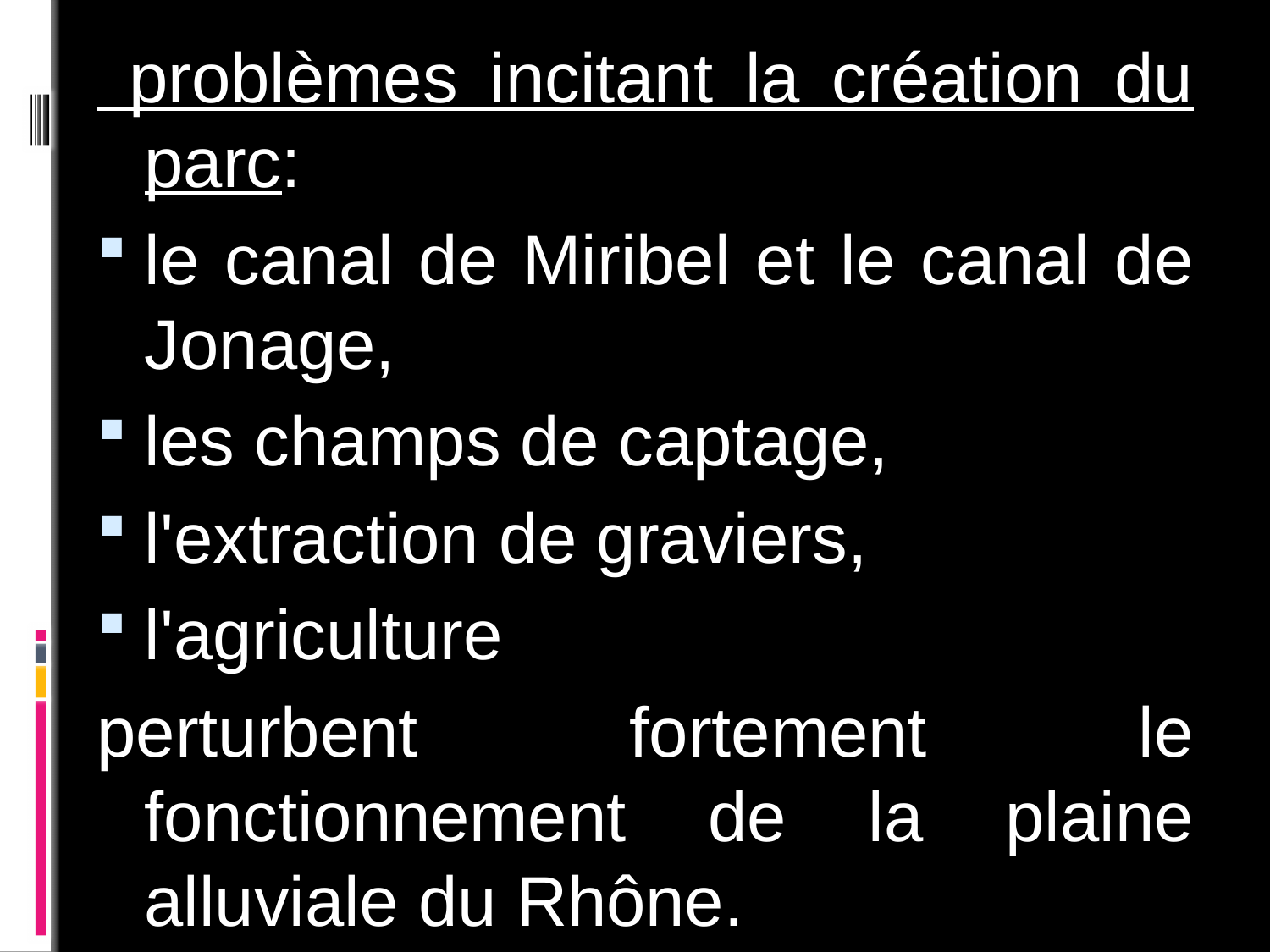

problèmes incitant la création du parc:
le canal de Miribel et le canal de Jonage,
les champs de captage,
l'extraction de graviers,
l'agriculture
perturbent fortement le fonctionnement de la plaine alluviale du Rhône.